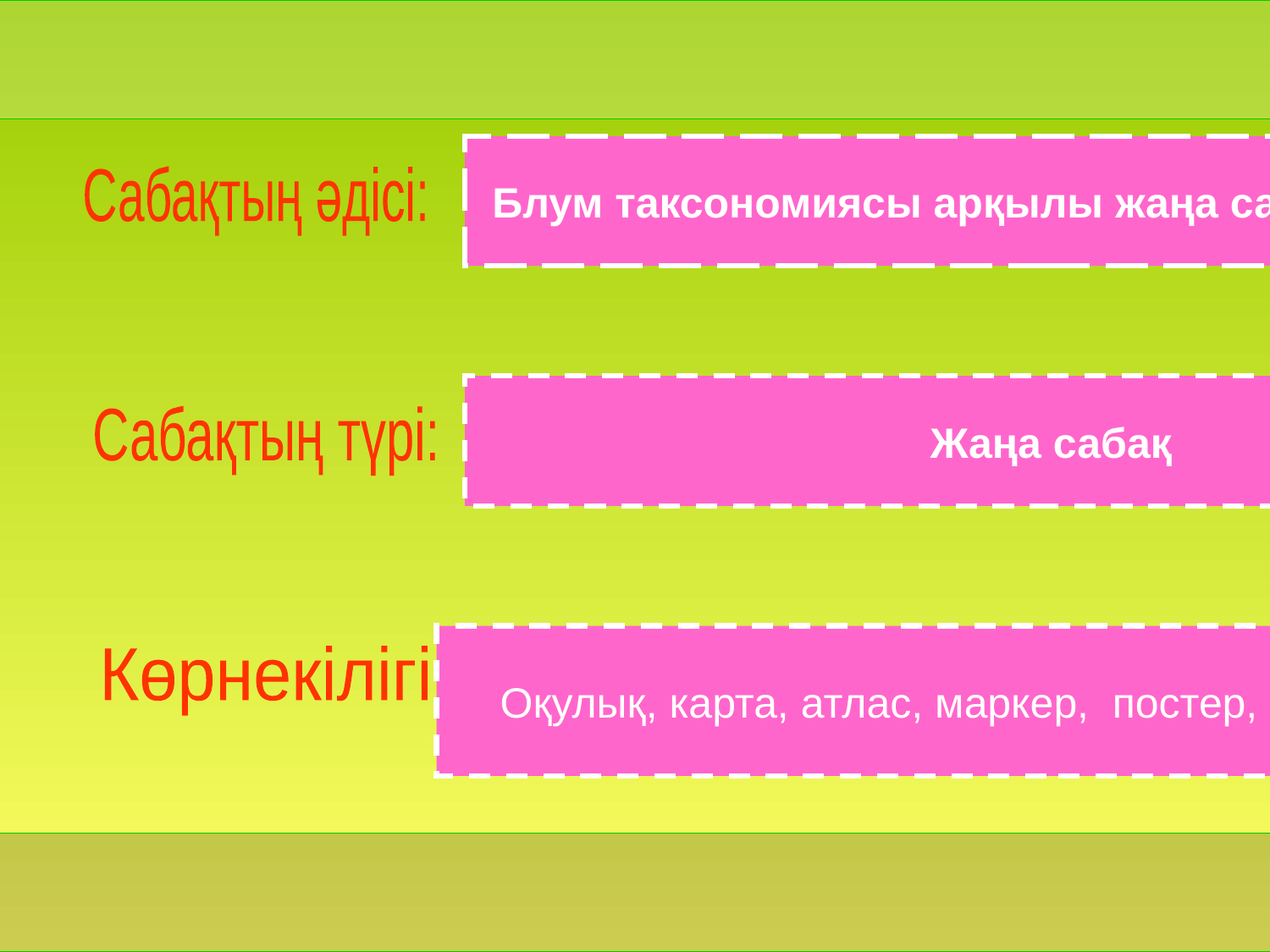

#
Блум таксономиясы арқылы жаңа сабақты меңгерту
Сабақтың әдісі:

Жаңа сабақ
Сабақтың түрі:
Оқулық, карта, атлас, маркер,  постер, интернет ресурс
Көрнекілігі: